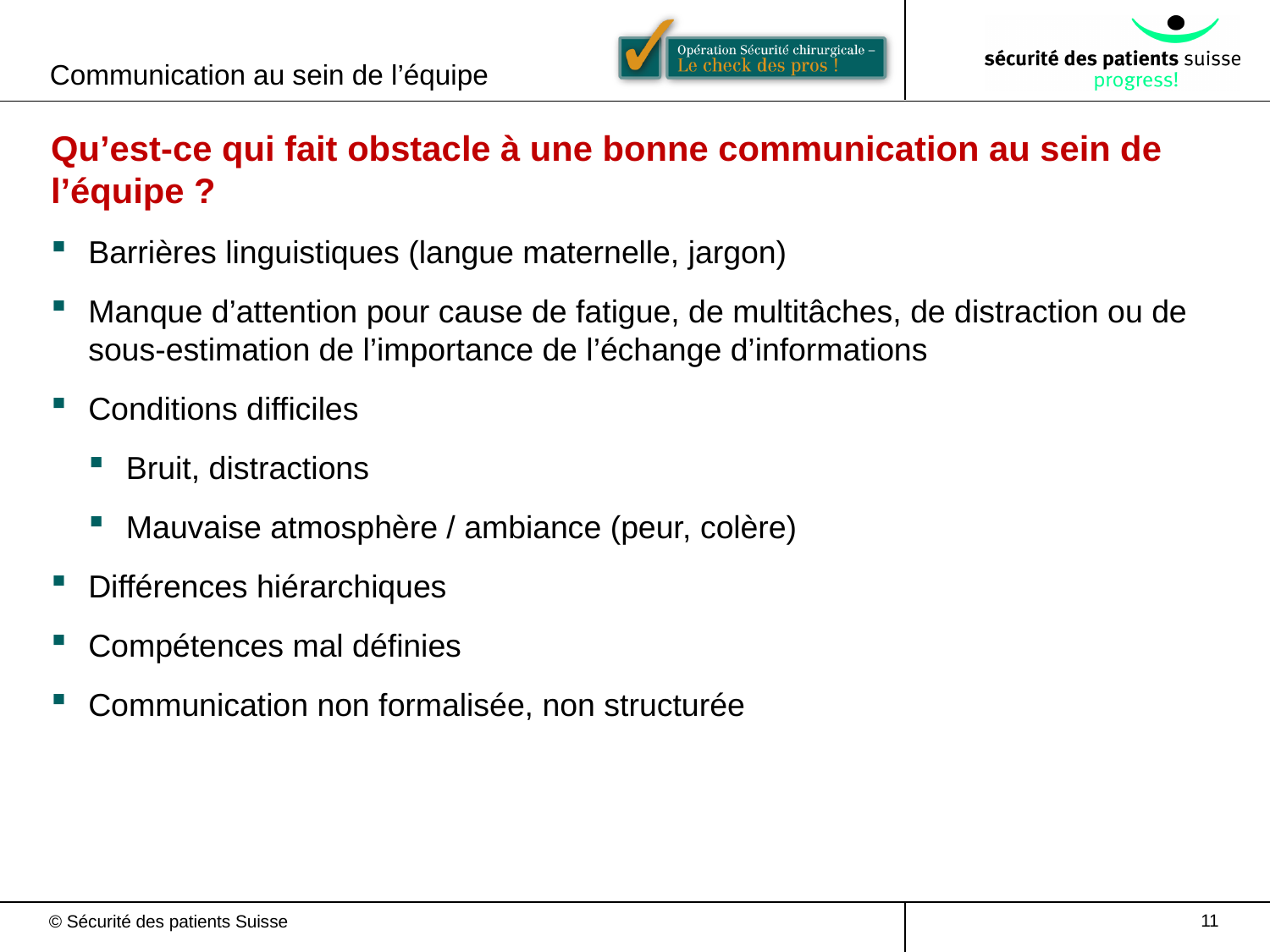

Communication au sein de l’équipe
Qu’est-ce qui fait obstacle à une bonne communication au sein de l’équipe ?
Barrières linguistiques (langue maternelle, jargon)
Manque d’attention pour cause de fatigue, de multitâches, de distraction ou de sous-estimation de l’importance de l’échange d’informations
Conditions difficiles
Bruit, distractions
Mauvaise atmosphère / ambiance (peur, colère)
Différences hiérarchiques
Compétences mal définies
Communication non formalisée, non structurée

11
© Sécurité des patients Suisse